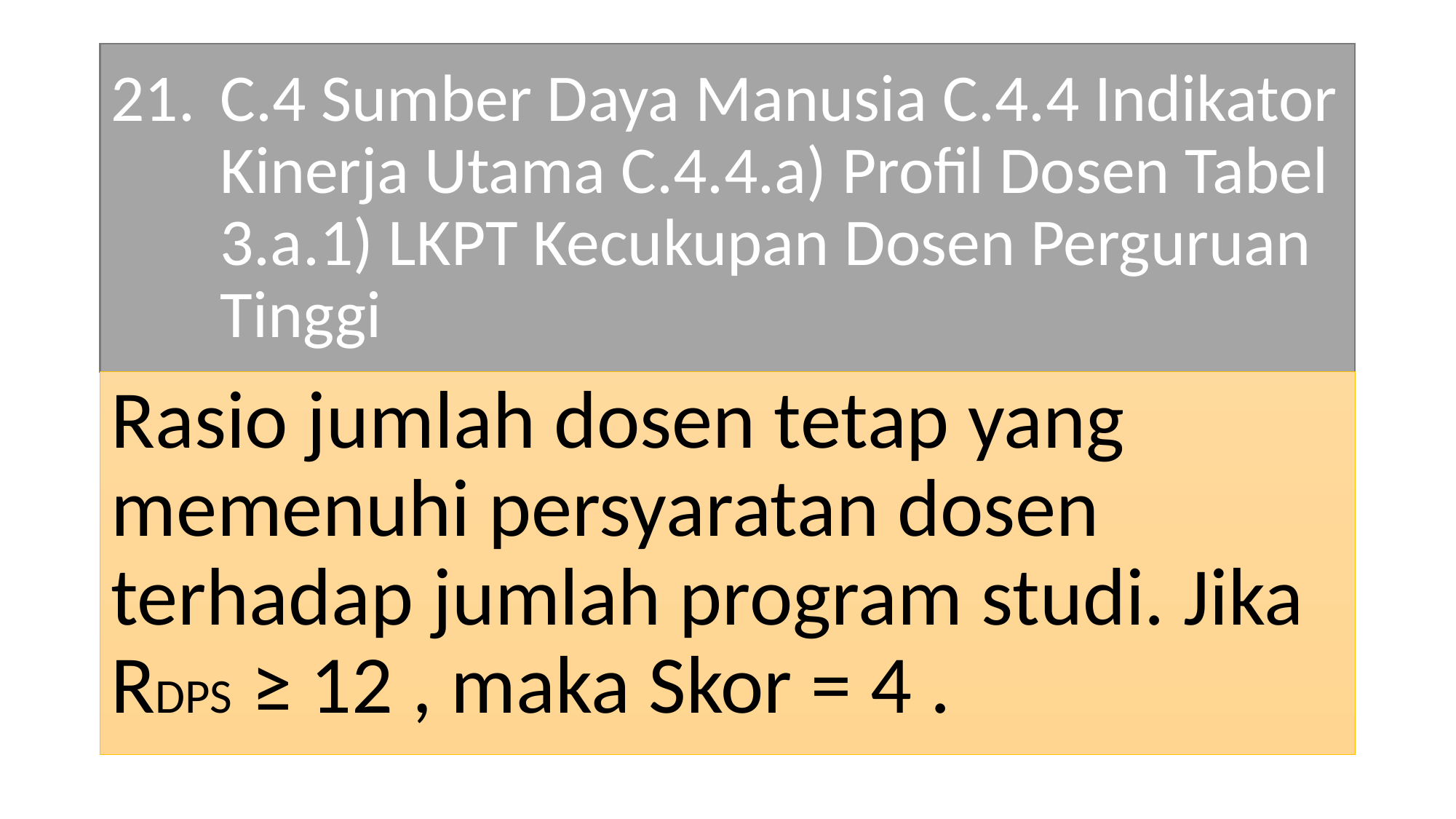

# 21. 	C.4 Sumber Daya Manusia C.4.4 Indikator Kinerja Utama C.4.4.a) Profil Dosen Tabel 3.a.1) LKPT Kecukupan Dosen Perguruan Tinggi
Rasio jumlah dosen tetap yang memenuhi persyaratan dosen terhadap jumlah program studi. Jika RDPS ≥ 12 , maka Skor = 4 .